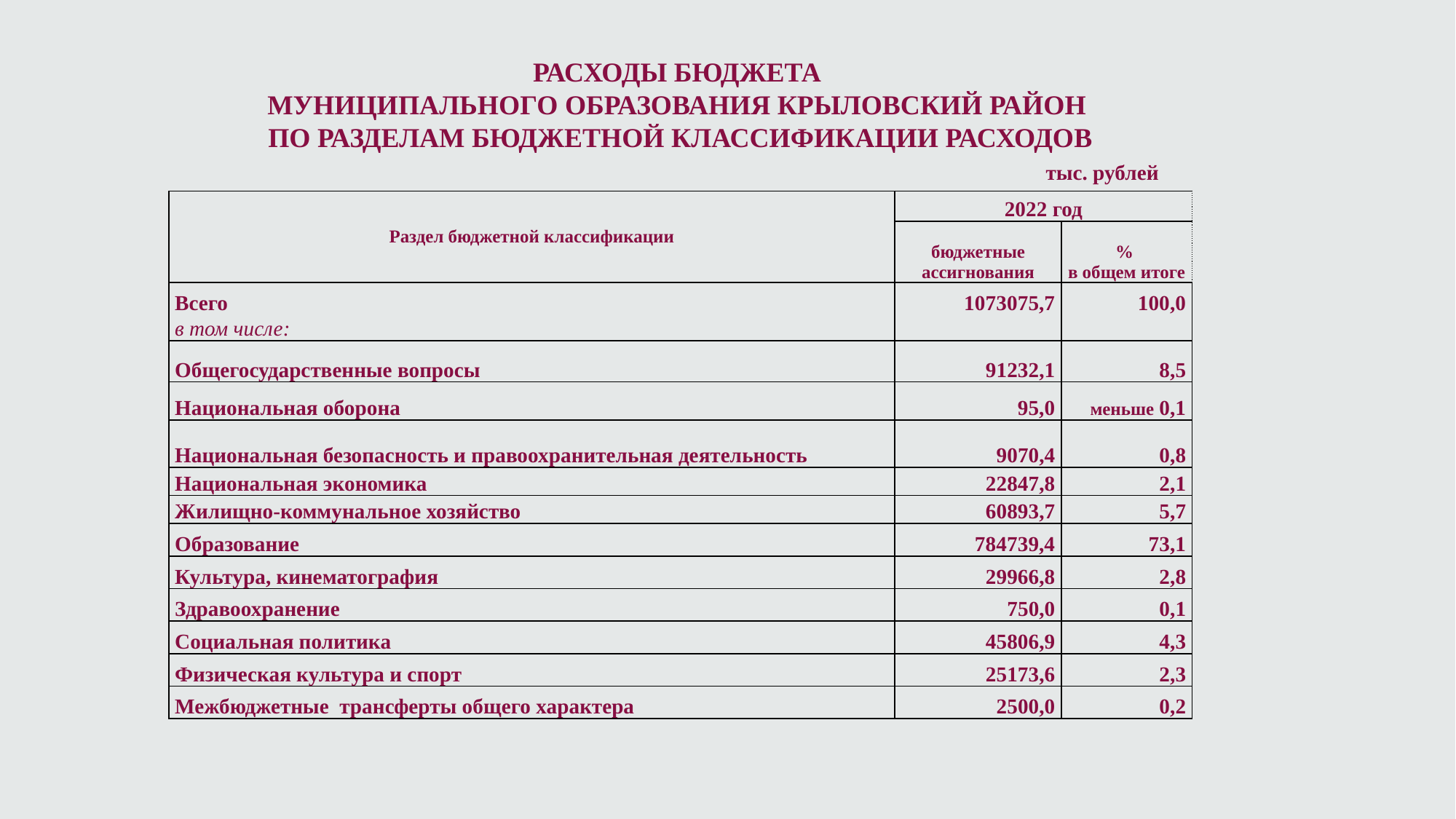

# РАСХОДЫ БЮДЖЕТА МУНИЦИПАЛЬНОГО ОБРАЗОВАНИЯ КРЫЛОВСКИЙ РАЙОН ПО РАЗДЕЛАМ БЮДЖЕТНОЙ КЛАССИФИКАЦИИ РАСХОДОВ тыс. рублей
| Раздел бюджетной классификации | 2022 год |  |
| --- | --- | --- |
|  | бюджетные ассигнования | % в общем итоге |
| Всего | 1073075,7 | 100,0 |
| в том числе: |  |  |
| Общегосударственные вопросы | 91232,1 | 8,5 |
| Национальная оборона | 95,0 | меньше 0,1 |
| Национальная безопасность и правоохранительная деятельность | 9070,4 | 0,8 |
| Национальная экономика | 22847,8 | 2,1 |
| Жилищно-коммунальное хозяйство | 60893,7 | 5,7 |
| Образование | 784739,4 | 73,1 |
| Культура, кинематография | 29966,8 | 2,8 |
| Здравоохранение | 750,0 | 0,1 |
| Социальная политика | 45806,9 | 4,3 |
| Физическая культура и спорт | 25173,6 | 2,3 |
| Межбюджетные трансферты общего характера | 2500,0 | 0,2 |